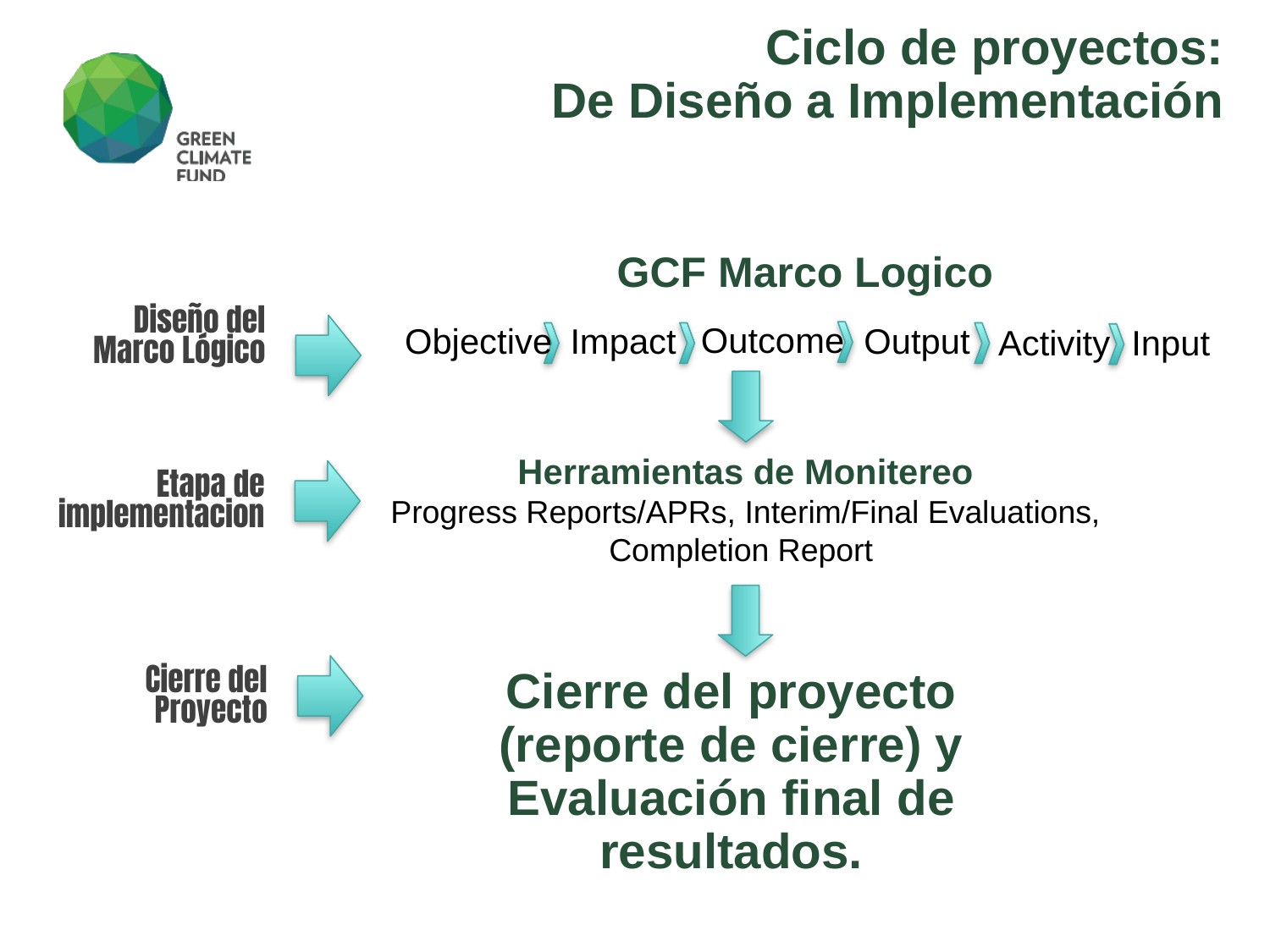

Ciclo de proyectos:
De Diseño a Implementación
GCF Marco Logico
Diseño del Marco Lógico
Outcome
Objective
Impact
Output
Activity
Input

Herramientas de Monitereo
Progress Reports/APRs, Interim/Final Evaluations, Completion Report

Etapa de implementacion

Cierre del proyecto (reporte de cierre) y Evaluación final de resultados.
Cierre del Proyecto